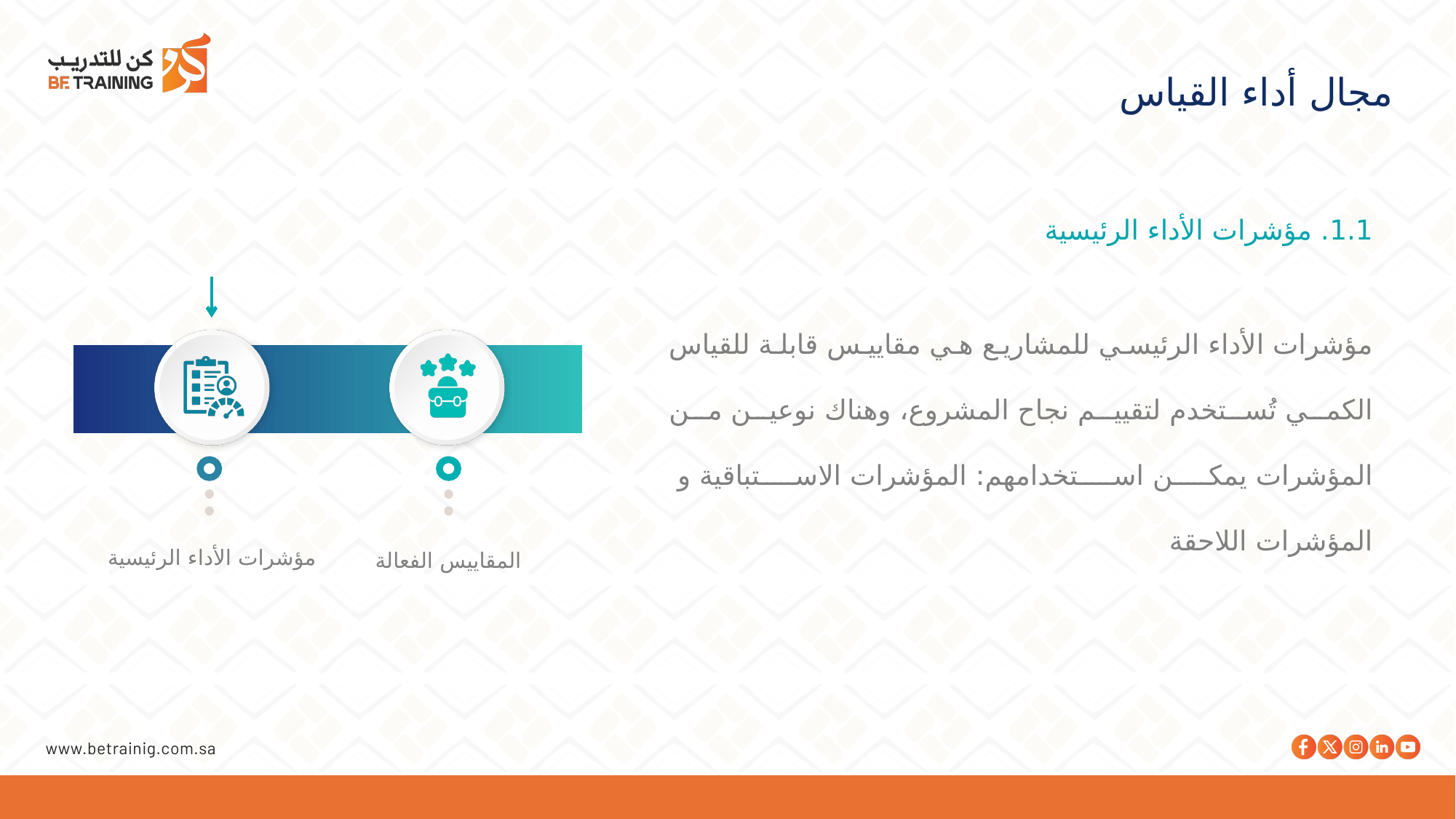

مجال أداء القياس
1.1. مؤشرات الأداء الرئيسية

مؤشرات الأداء الرئيسي للمشاريع هي مقاييس قابلة للقياس الكمي تُستخدم لتقييم نجاح المشروع، وهناك نوعين من المؤشرات يمكن استخدامهم: المؤشرات الاستباقية و  المؤشرات اللاحقة

المقاييس الفعالة
مؤشرات الأداء الرئيسية